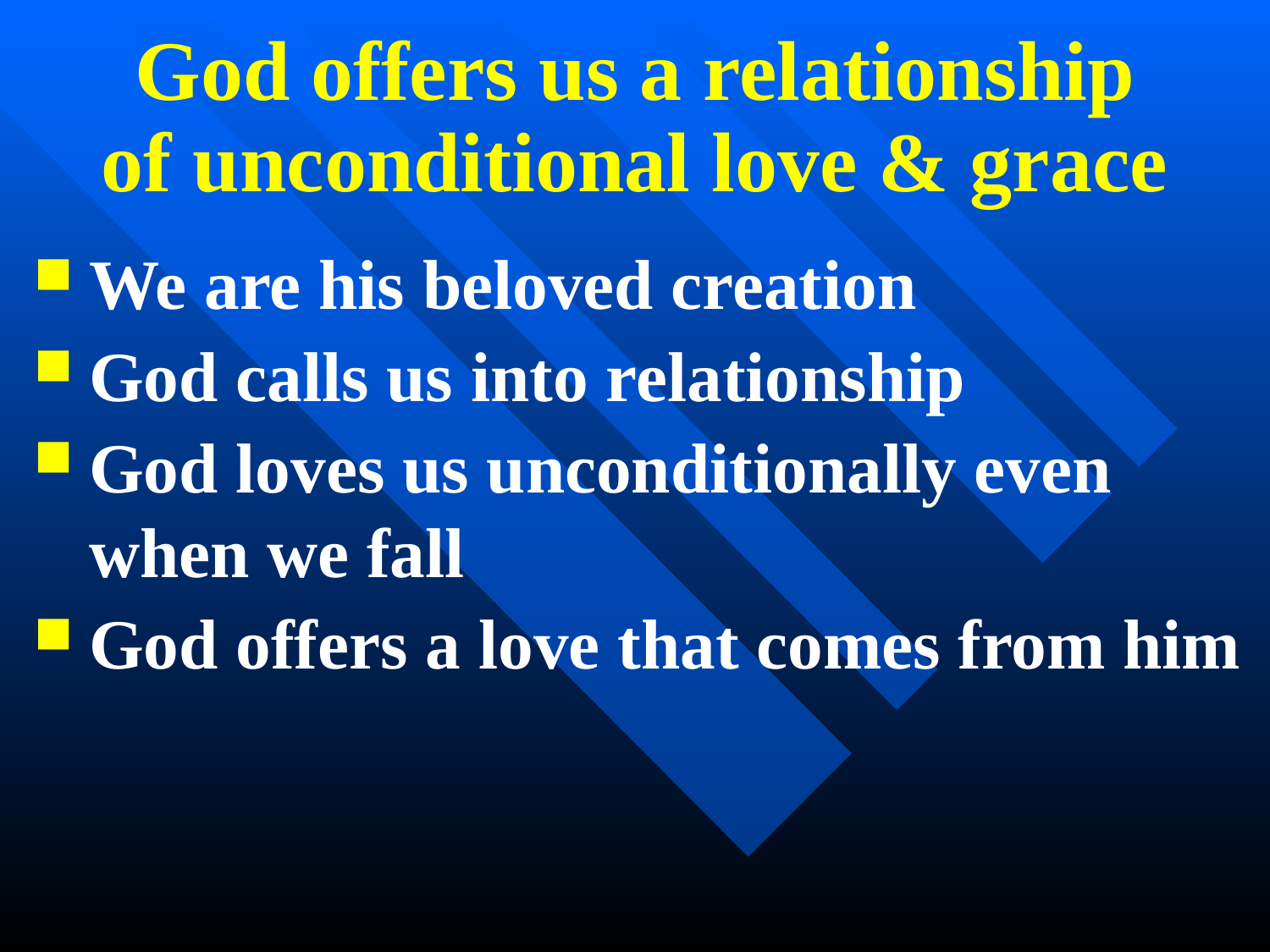

God offers us a relationship
of unconditional love & grace
We are his beloved creation
God calls us into relationship
God loves us unconditionally even when we fall
God offers a love that comes from him